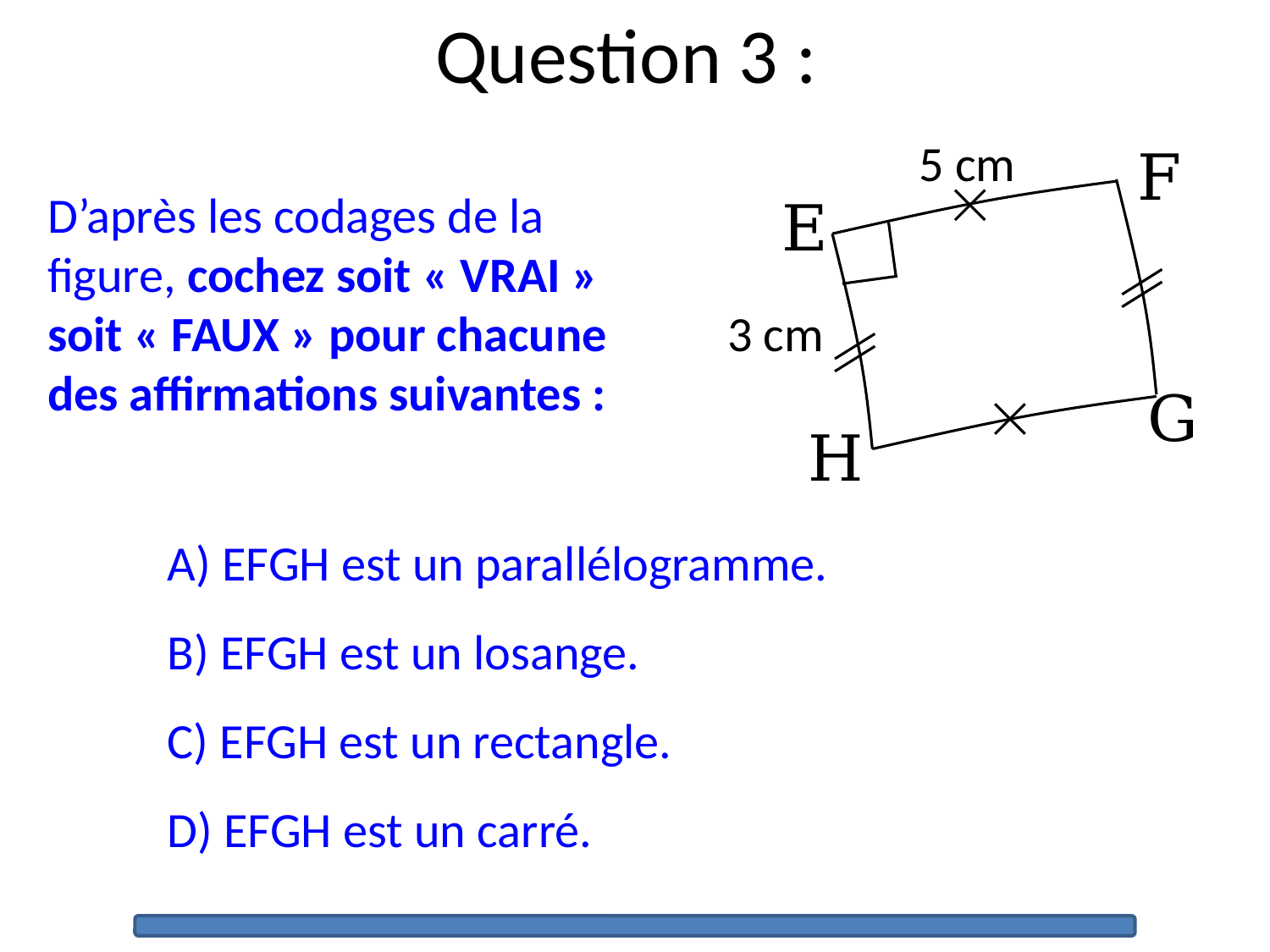

Question 3 :
5 cm
F

E
G
H

3 cm

D’après les codages de la figure, cochez soit « VRAI » soit « FAUX » pour chacune des affirmations suivantes :
A) EFGH est un parallélogramme.
B) EFGH est un losange.
C) EFGH est un rectangle.
D) EFGH est un carré.